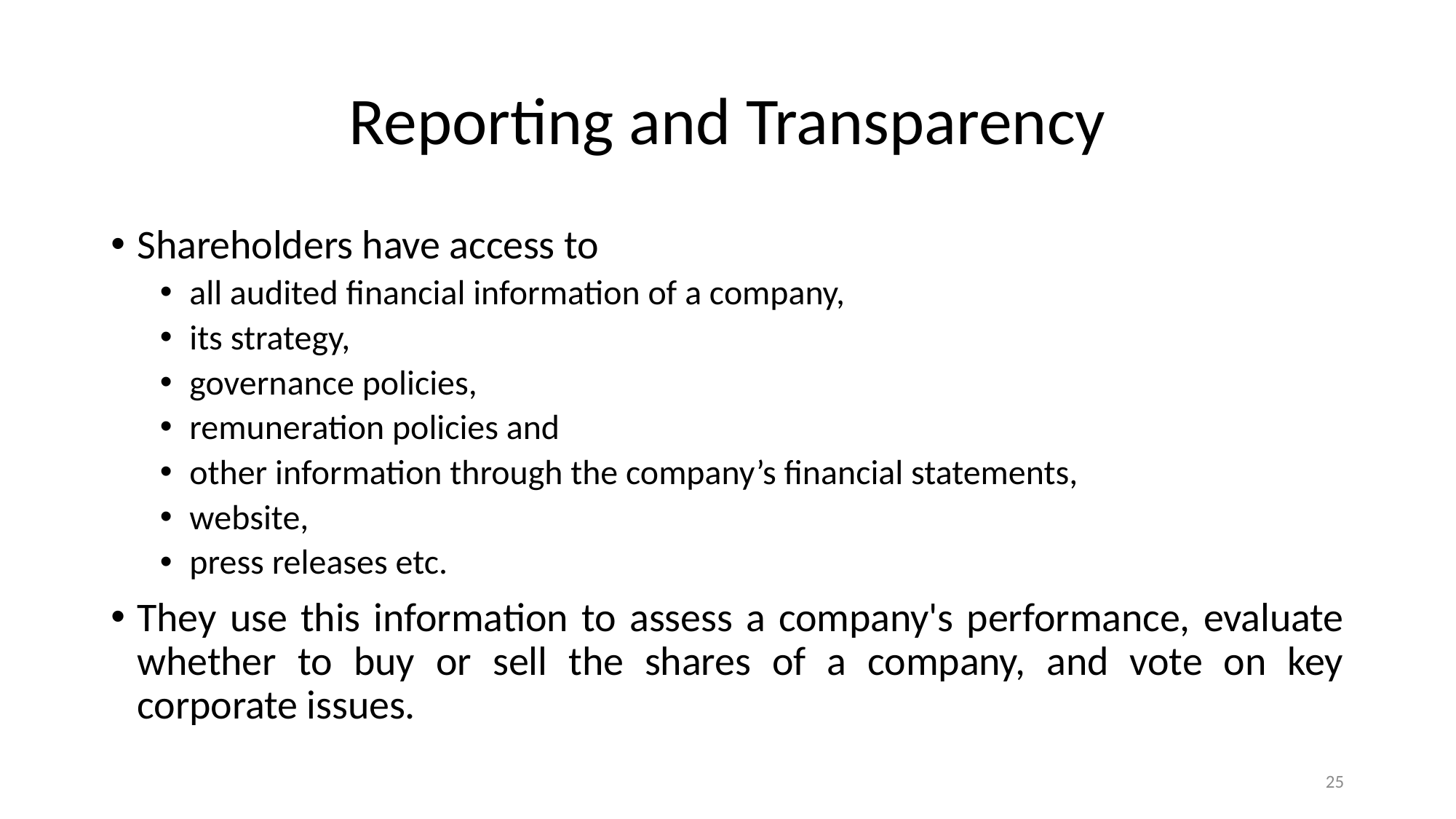

# Reporting and Transparency
Shareholders have access to
all audited financial information of a company,
its strategy,
governance policies,
remuneration policies and
other information through the company’s financial statements,
website,
press releases etc.
They use this information to assess a company's performance, evaluate whether to buy or sell the shares of a company, and vote on key corporate issues.
25